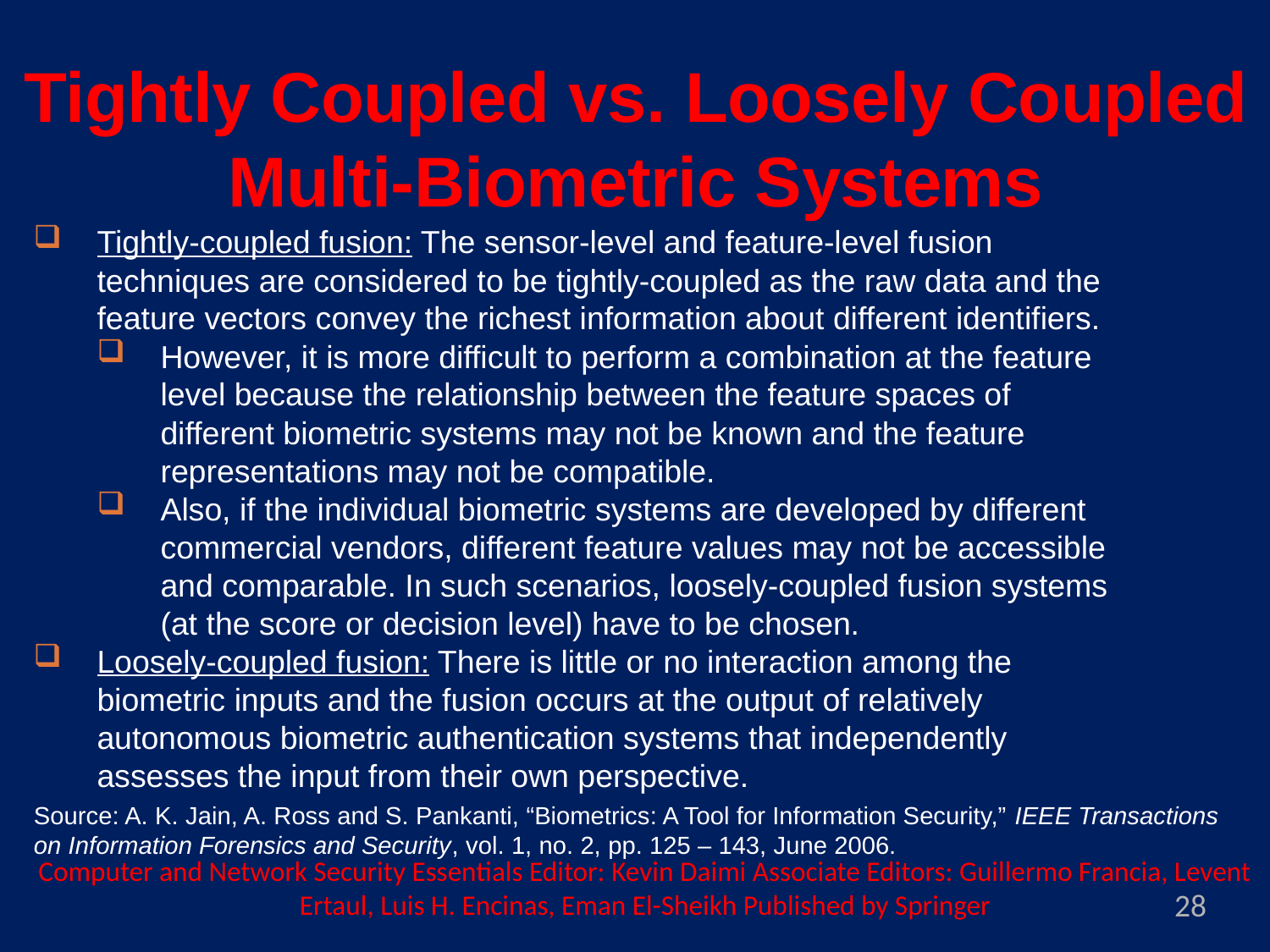

Tightly Coupled vs. Loosely Coupled Multi-Biometric Systems
Tightly-coupled fusion: The sensor-level and feature-level fusion techniques are considered to be tightly-coupled as the raw data and the feature vectors convey the richest information about different identifiers.
However, it is more difficult to perform a combination at the feature level because the relationship between the feature spaces of different biometric systems may not be known and the feature representations may not be compatible.
Also, if the individual biometric systems are developed by different commercial vendors, different feature values may not be accessible and comparable. In such scenarios, loosely-coupled fusion systems (at the score or decision level) have to be chosen.
Loosely-coupled fusion: There is little or no interaction among the biometric inputs and the fusion occurs at the output of relatively autonomous biometric authentication systems that independently assesses the input from their own perspective.
Source: A. K. Jain, A. Ross and S. Pankanti, “Biometrics: A Tool for Information Security,” IEEE Transactions on Information Forensics and Security, vol. 1, no. 2, pp. 125 – 143, June 2006.
Computer and Network Security Essentials Editor: Kevin Daimi Associate Editors: Guillermo Francia, Levent Ertaul, Luis H. Encinas, Eman El-Sheikh Published by Springer
28